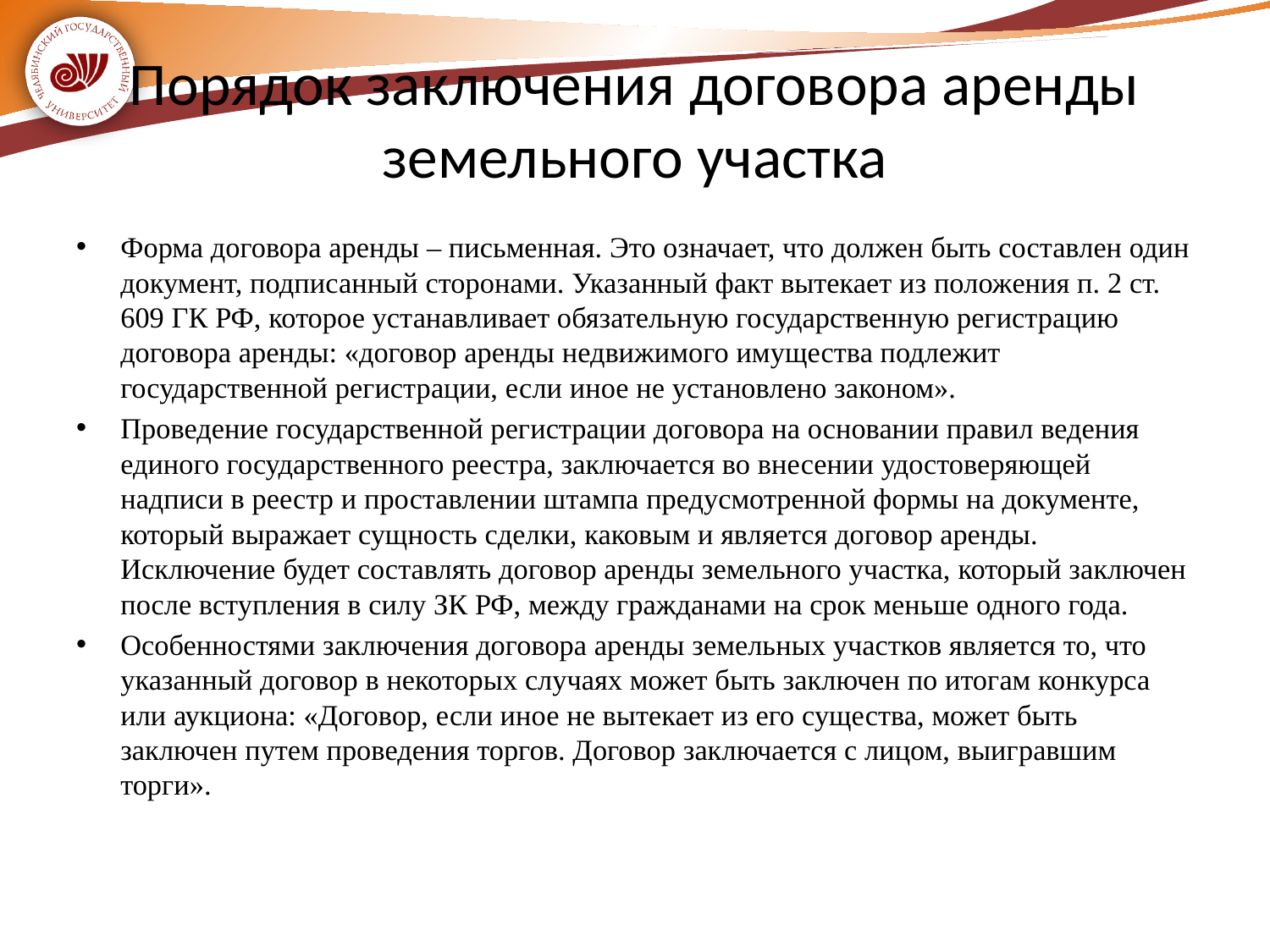

# Порядок заключения договора аренды земельного участка
Форма договора аренды – письменная. Это означает, что должен быть составлен один документ, подписанный сторонами. Указанный факт вытекает из положения п. 2 ст. 609 ГК РФ, которое устанавливает обязательную государственную регистрацию договора аренды: «договор аренды недвижимого имущества подлежит государственной регистрации, если иное не установлено законом».
Проведение государственной регистрации договора на основании правил ведения единого государственного реестра, заключается во внесении удостоверяющей надписи в реестр и проставлении штампа предусмотренной формы на документе, который выражает сущность сделки, каковым и является договор аренды. Исключение будет составлять договор аренды земельного участка, который заключен после вступления в силу ЗК РФ, между гражданами на срок меньше одного года.
Особенностями заключения договора аренды земельных участков является то, что указанный договор в некоторых случаях может быть заключен по итогам конкурса или аукциона: «Договор, если иное не вытекает из его существа, может быть заключен путем проведения торгов. Договор заключается с лицом, выигравшим торги».